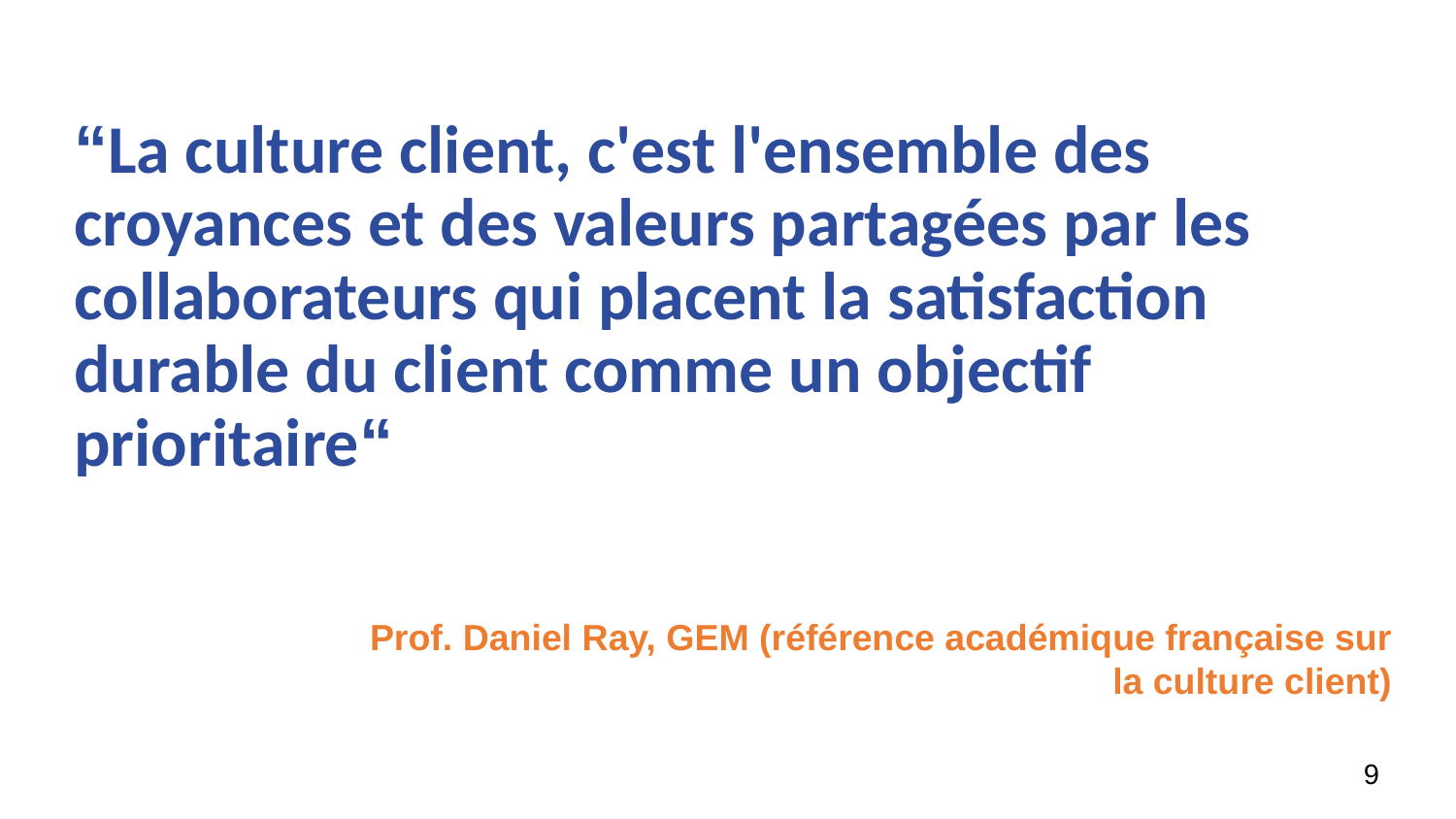

“La culture client, c'est l'ensemble des croyances et des valeurs partagées par les collaborateurs qui placent la satisfaction durable du client comme un objectif prioritaire“
Prof. Daniel Ray, GEM (référence académique française sur la culture client)
9